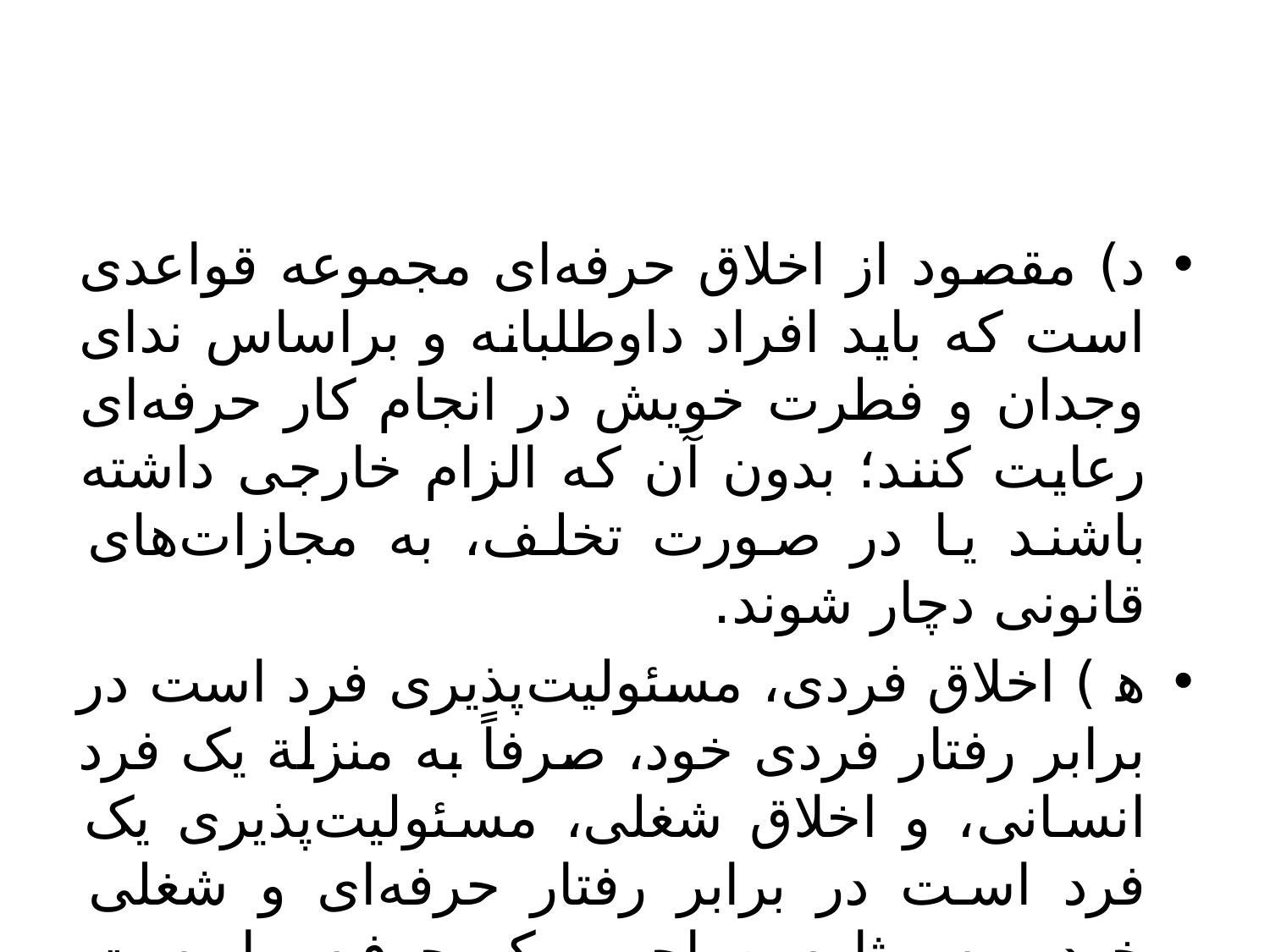

#
د) مقصود از اخلاق حرفه‌ای مجموعه قواعدی است که باید افراد داوطلبانه و براساس ندای وجدان و فطرت خویش در انجام کار حرفه‌ای رعایت کنند؛ بدون آن‌ که الزام خارجی داشته باشند یا در صورت تخلف، به مجازات‌های قانونی دچار شوند.
ه‍ ) اخلاق فردی‌‌، مسئولیت‌پذیری فرد است در برابر رفتار فردی خود‌‌، صرفاً به منزلة یک فرد انسانی‌، و اخلاق شغلی‌، مسئولیت‌پذیری یک فرد است در برابر رفتار حرفه‌ای و شغلی خود‌‌، به مثابه صاحب یک حرفه یا پست سازمانی‌.